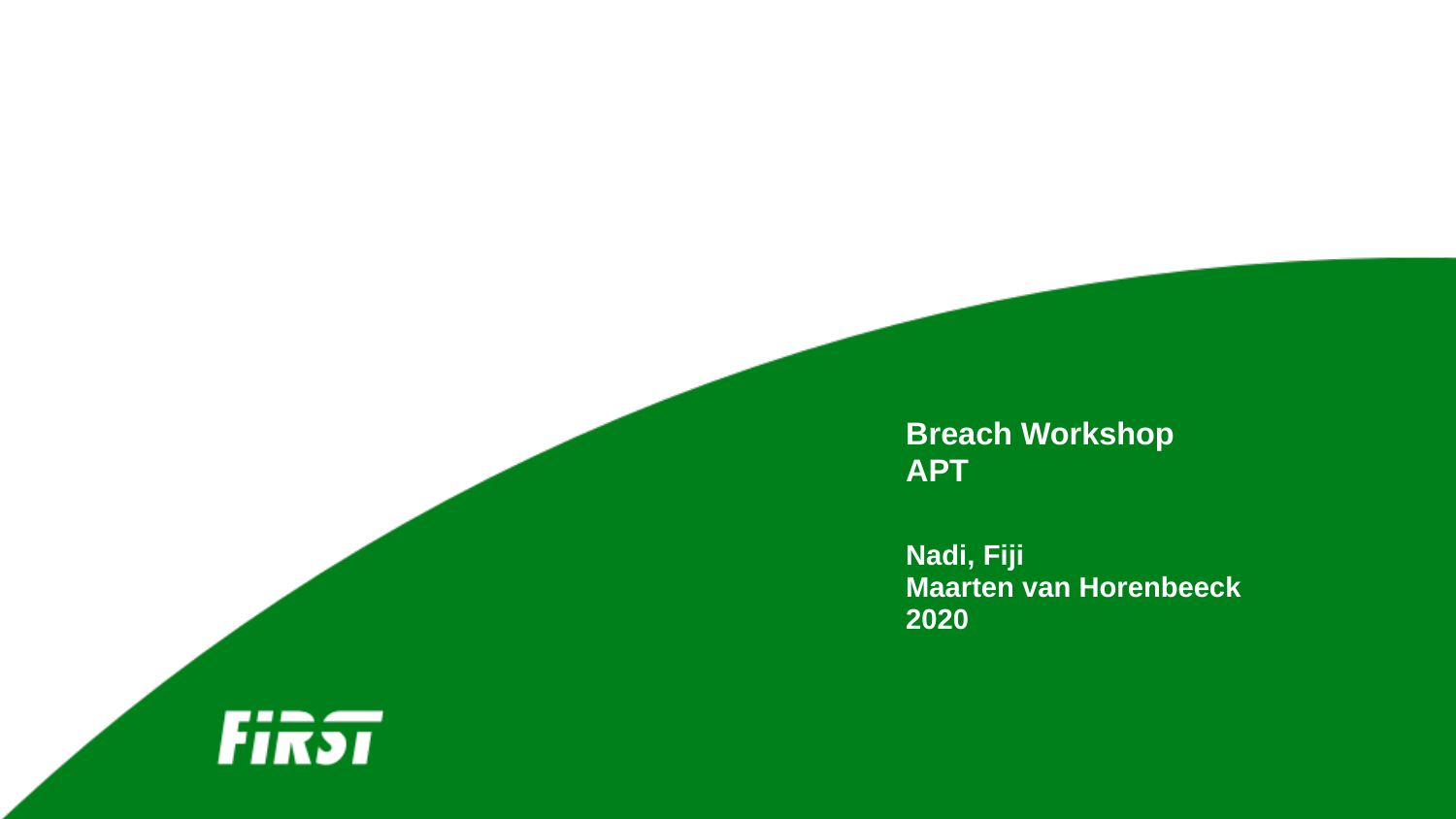

# Breach Workshop APT
Nadi, Fiji
Maarten van Horenbeeck
2020